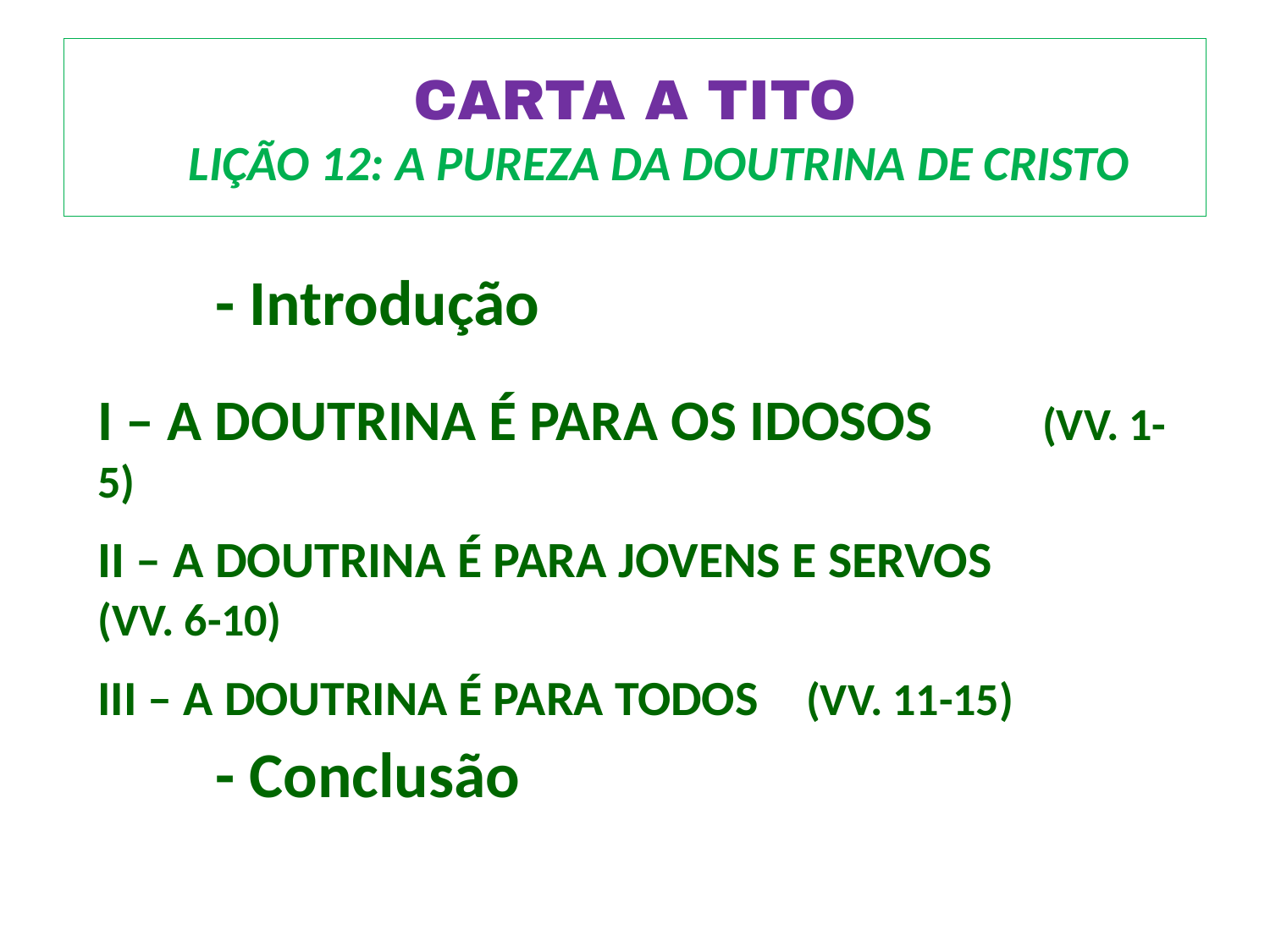

# CARTA A TITO LIÇÃO 12: A PUREZA DA DOUTRINA DE CRISTO

	- Introdução

I – A DOUTRINA É PARA OS IDOSOS						(VV. 1-5)
II – A DOUTRINA É PARA JOVENS E SERVOS				          (VV. 6-10)
III – A DOUTRINA É PARA TODOS							(VV. 11-15)
	- Conclusão